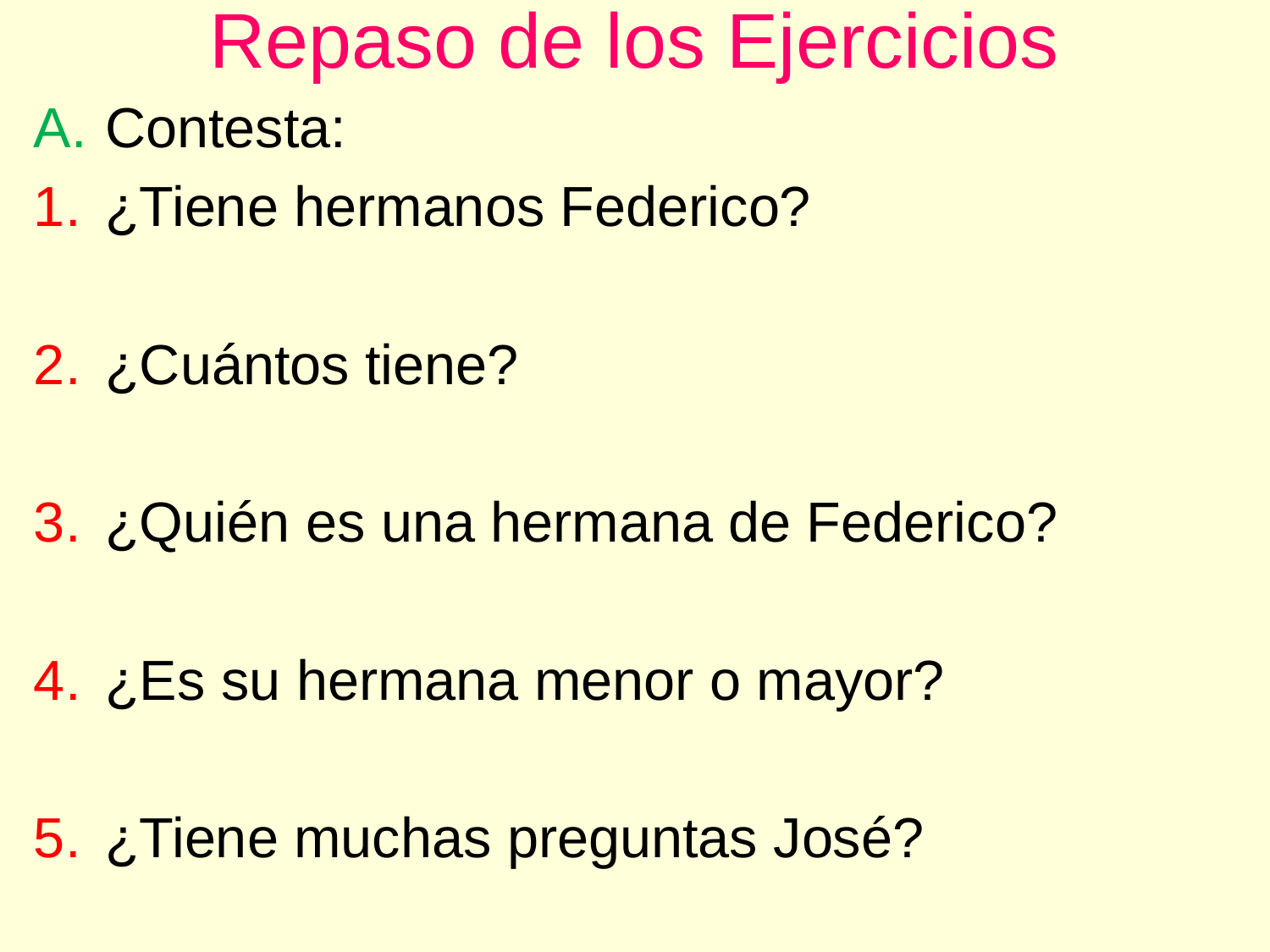

# Repaso de los Ejercicios
Contesta:
¿Tiene hermanos Federico?

¿Cuántos tiene?

¿Quién es una hermana de Federico?

¿Es su hermana menor o mayor?

¿Tiene muchas preguntas José?